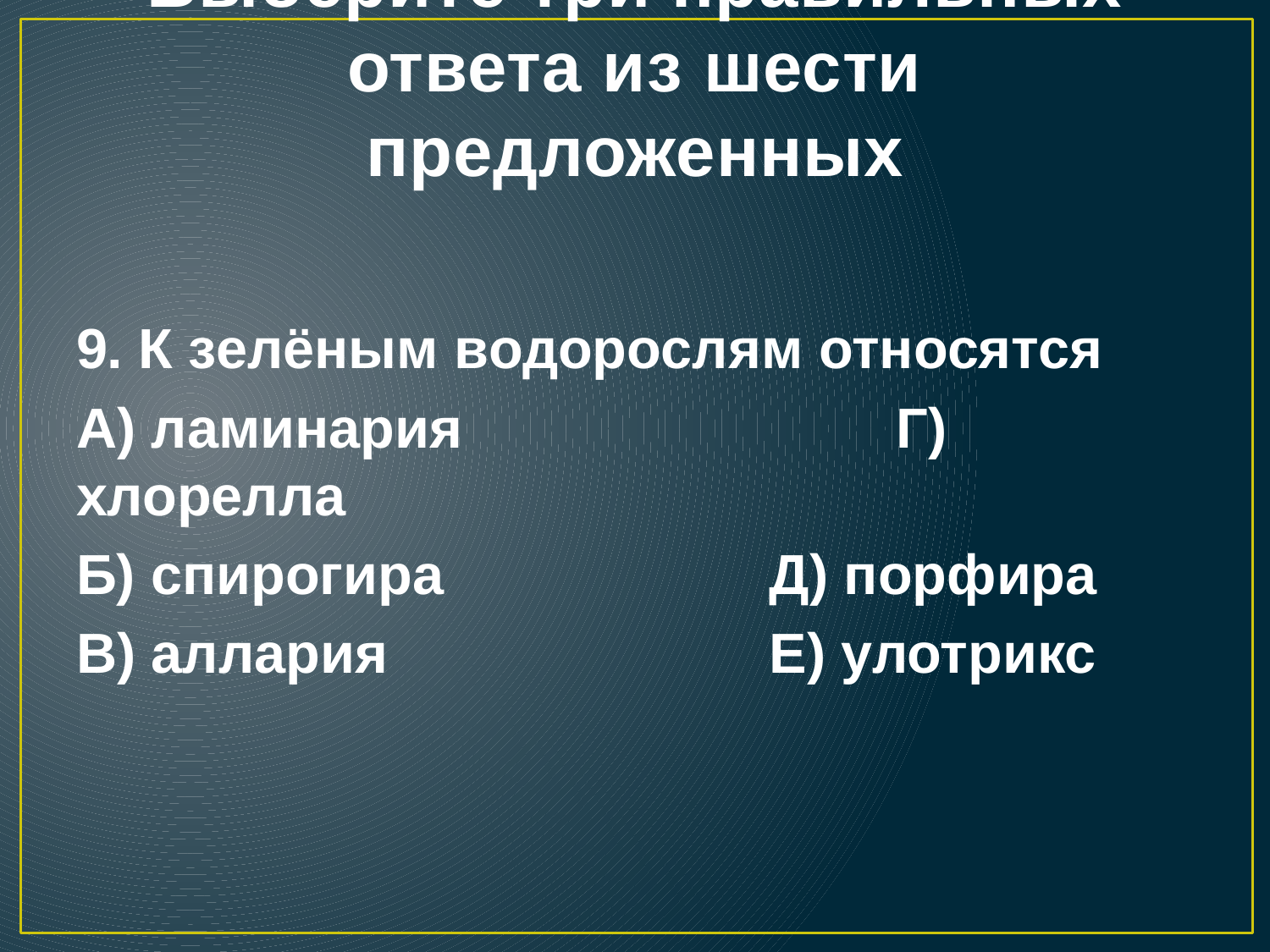

# Выберите три правильных ответа из шести предложенных
9. К зелёным водорослям относятся
А) ламинария	                    Г) хлорелла
Б) спирогира	                    Д) порфира
В) аллария	                    Е) улотрикс